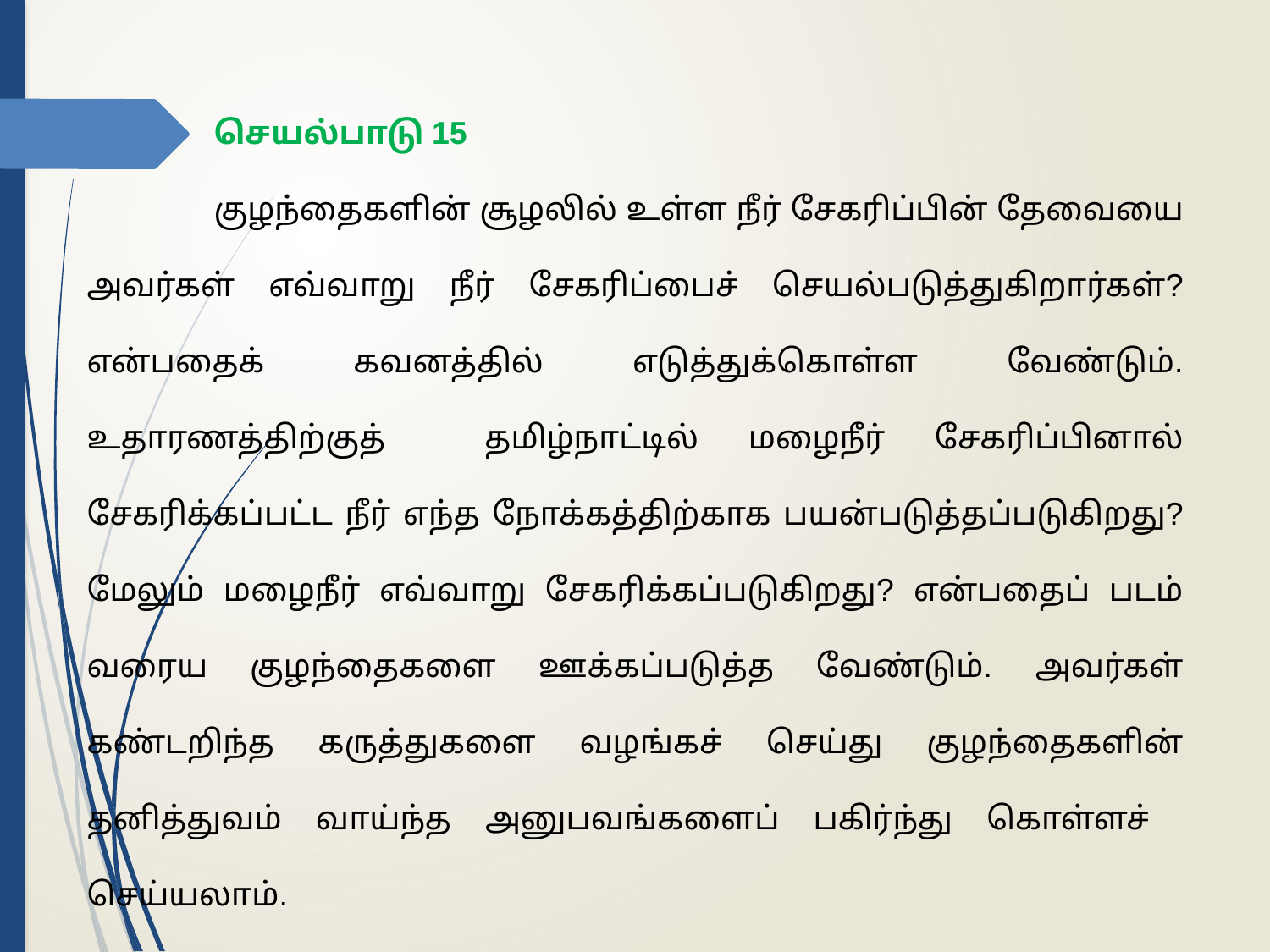

செயல்பாடு 15
	குழந்தைகளின் சூழலில் உள்ள நீர் சேகரிப்பின் தேவையை அவர்கள் எவ்வாறு நீர் சேகரிப்பைச் செயல்படுத்துகிறார்கள்? என்பதைக் கவனத்தில் எடுத்துக்கொள்ள வேண்டும். உதாரணத்திற்குத்  தமிழ்நாட்டில் மழைநீர் சேகரிப்பினால் சேகரிக்கப்பட்ட நீர் எந்த நோக்கத்திற்காக பயன்படுத்தப்படுகிறது? மேலும் மழைநீர் எவ்வாறு சேகரிக்கப்படுகிறது? என்பதைப் படம் வரைய குழந்தைகளை ஊக்கப்படுத்த வேண்டும். அவர்கள் கண்டறிந்த கருத்துகளை வழங்கச் செய்து குழந்தைகளின் தனித்துவம் வாய்ந்த அனுபவங்களைப் பகிர்ந்து கொள்ளச்  செய்யலாம்.